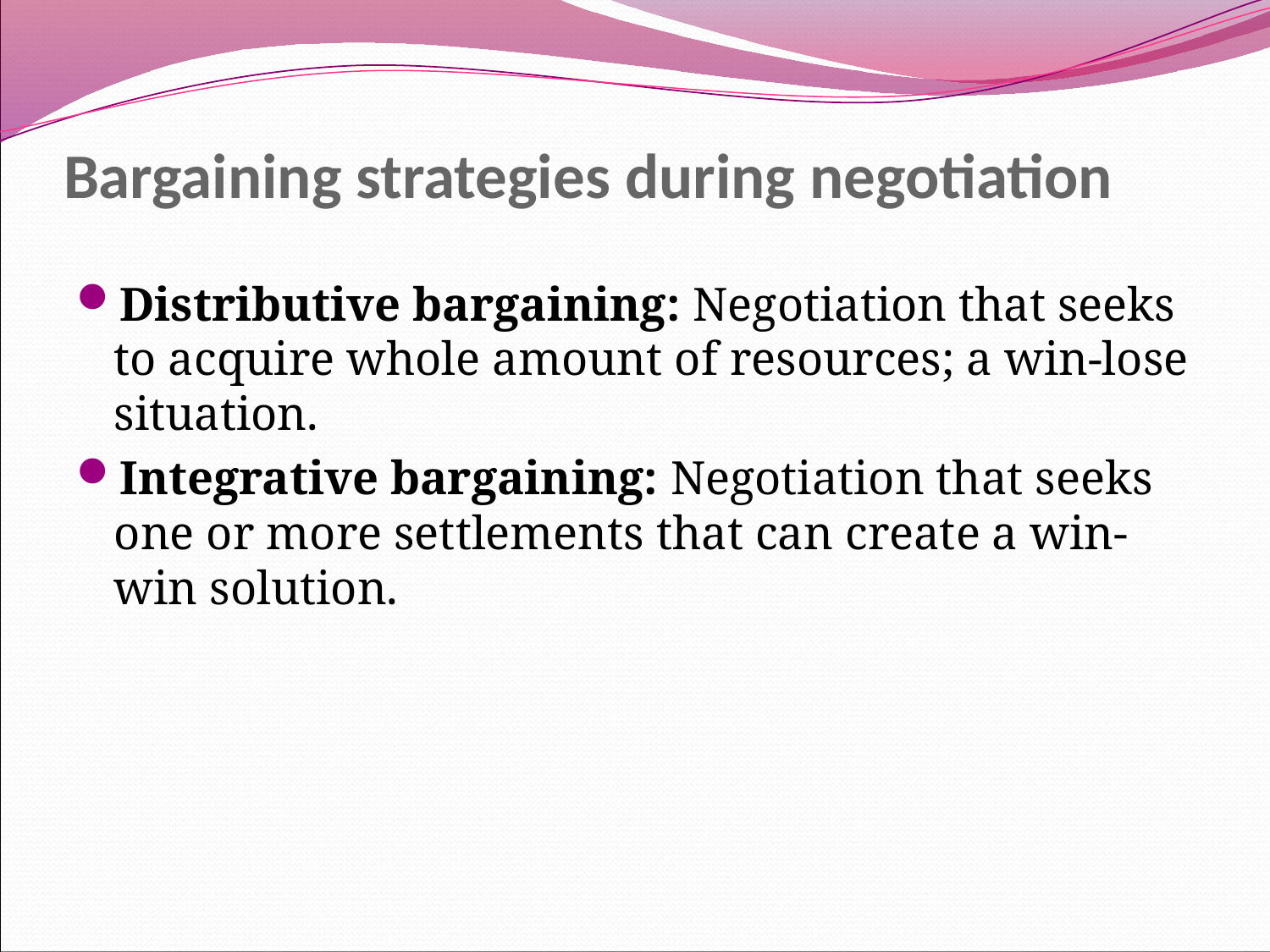

# Bargaining strategies during negotiation
Distributive bargaining: Negotiation that seeks to acquire whole amount of resources; a win-lose situation.
Integrative bargaining: Negotiation that seeks one or more settlements that can create a win-win solution.